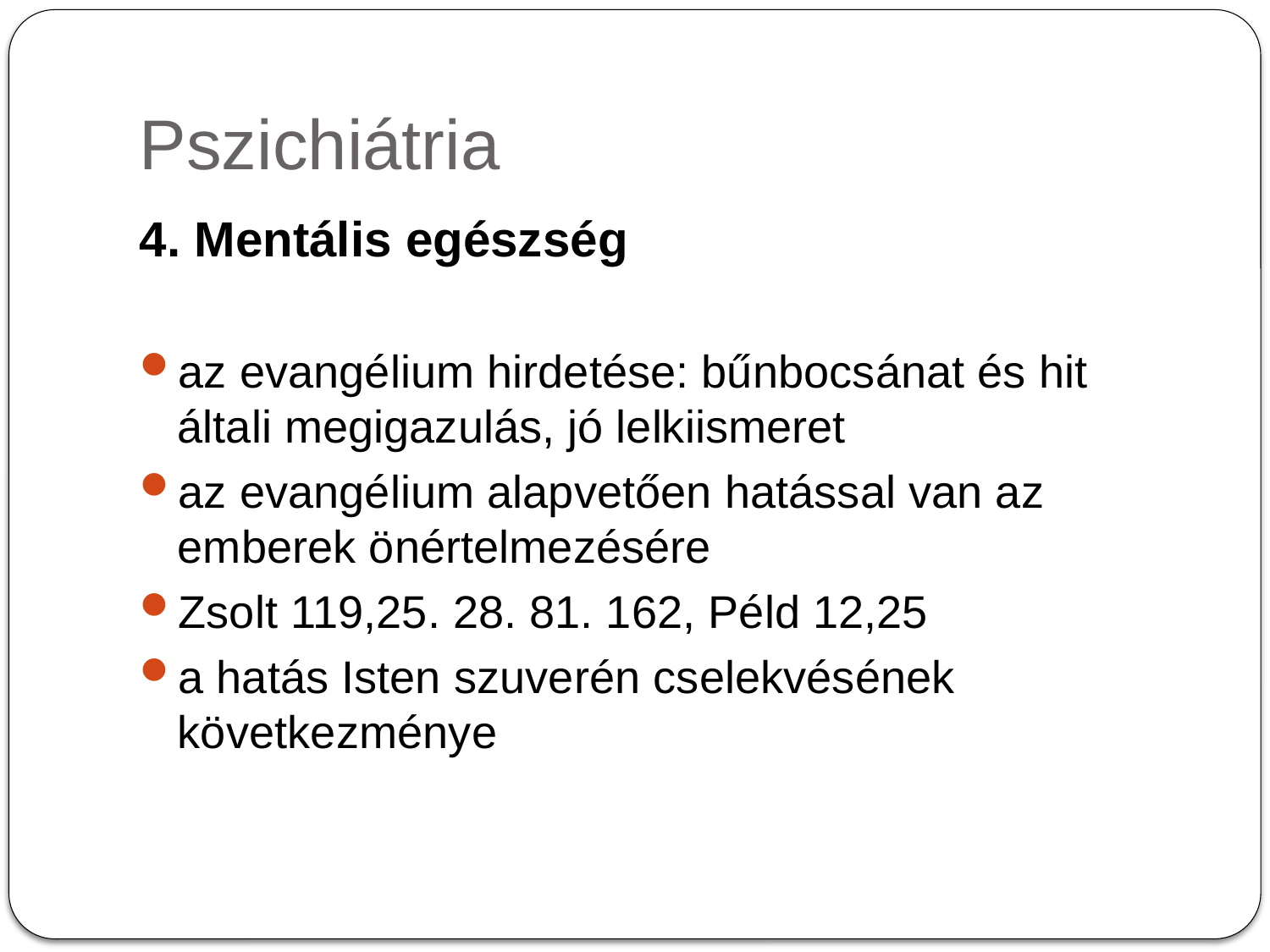

# Pszichiátria
4. Mentális egészség

az evangélium hirdetése: bűnbocsánat és hit általi megigazulás, jó lelkiismeret
az evangélium alapvetően hatással van az emberek önértelmezésére
Zsolt 119,25. 28. 81. 162, Péld 12,25
a hatás Isten szuverén cselekvésének következménye